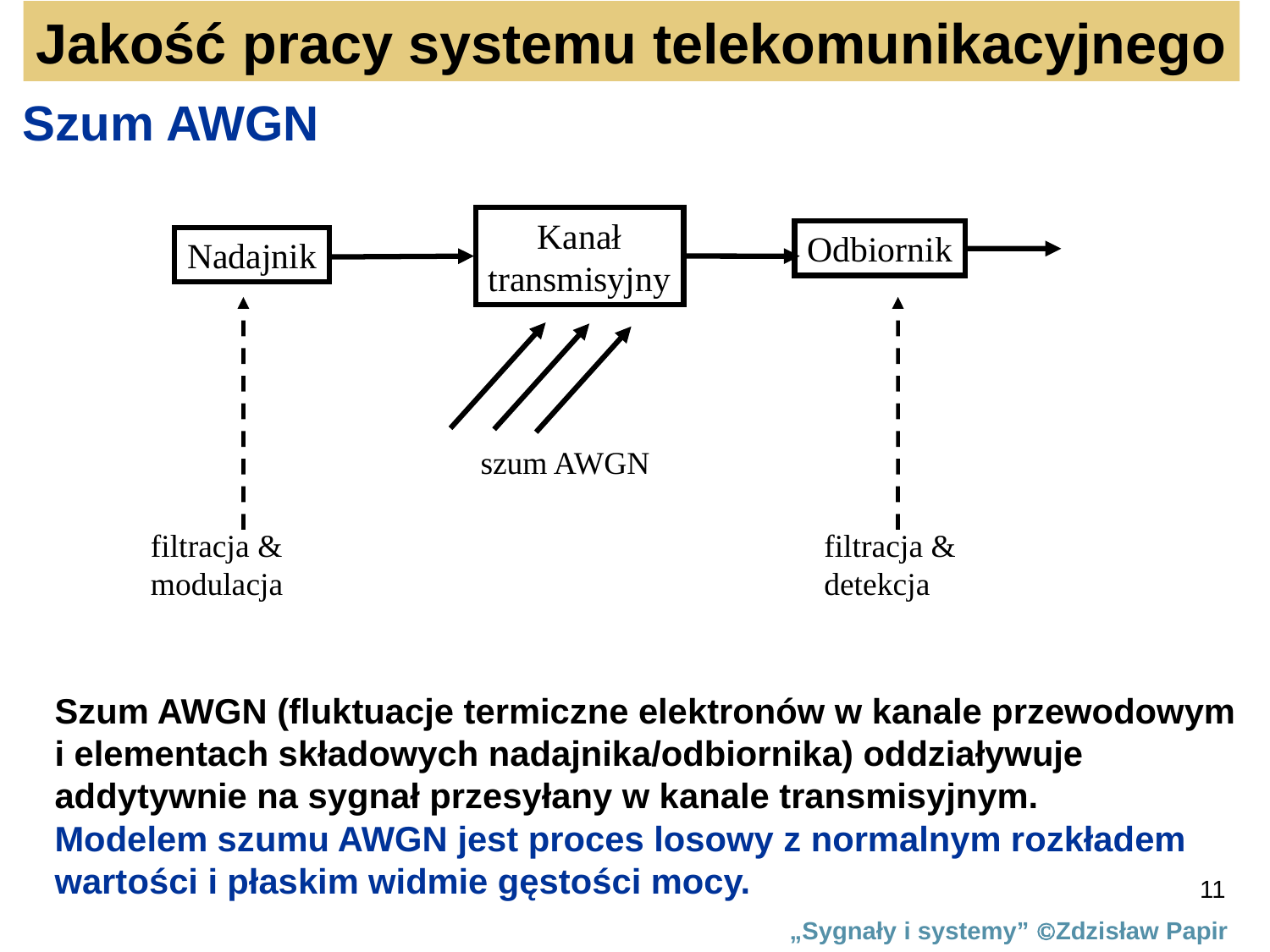

Jakość pracy systemu telekomunikacyjnego
Szum AWGN
Kanał
transmisyjny
Odbiornik
Nadajnik

szum AWGN
filtracja &
modulacja
filtracja &
detekcja
Szum AWGN (fluktuacje termiczne elektronów w kanale przewodowym
i elementach składowych nadajnika/odbiornika) oddziaływuje
addytywnie na sygnał przesyłany w kanale transmisyjnym.
Modelem szumu AWGN jest proces losowy z normalnym rozkładem
wartości i płaskim widmie gęstości mocy.
11
„Sygnały i systemy” ©Zdzisław Papir